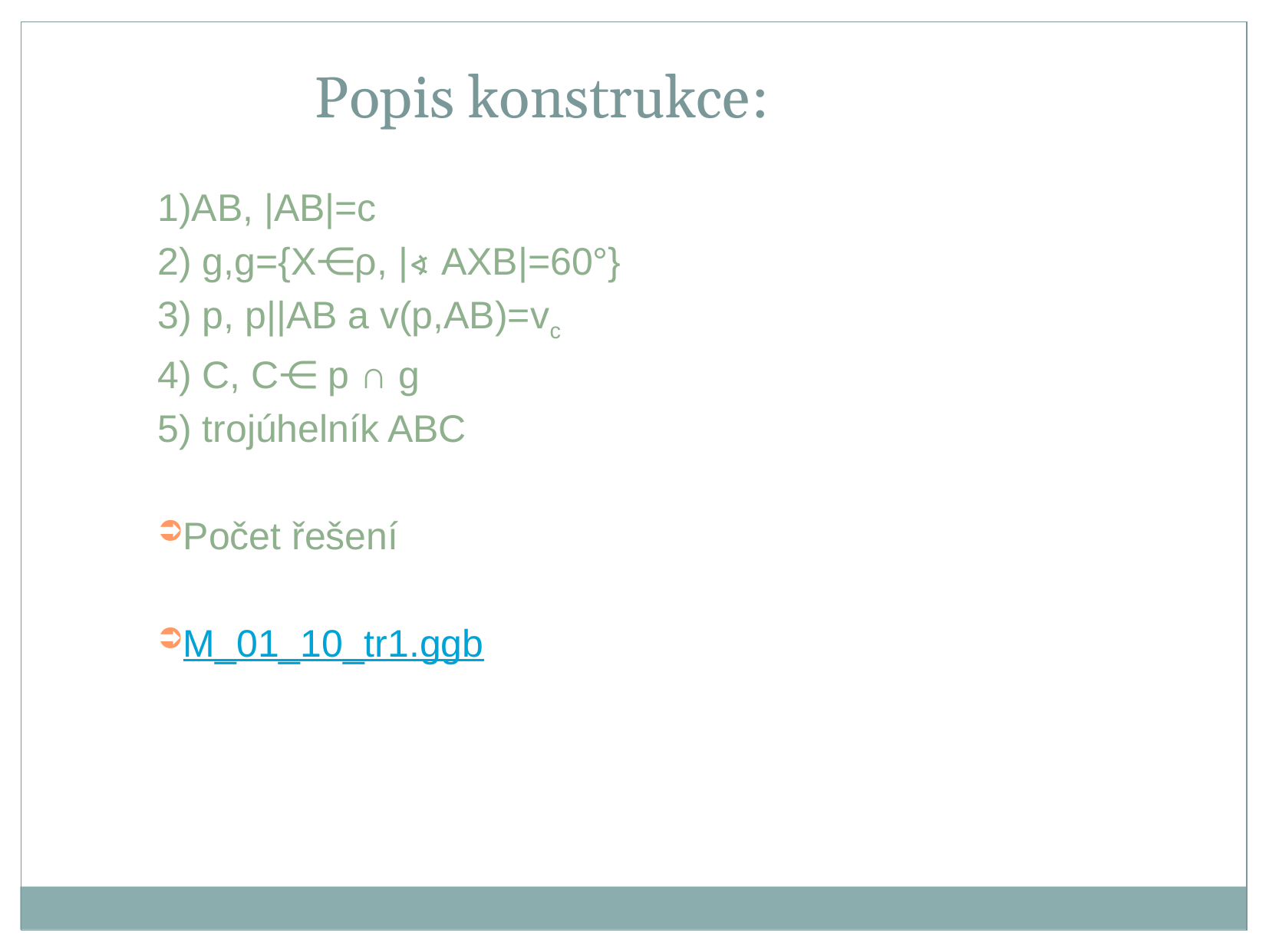

Popis konstrukce:
1)AB, |AB|=c
2) g,g={X⋲ρ, |∢ AXB|=60°}
3) p, p||AB a v(p,AB)=vc
4) C, C⋲ p ∩ g
5) trojúhelník ABC

Počet řešení

M_01_10_tr1.ggb